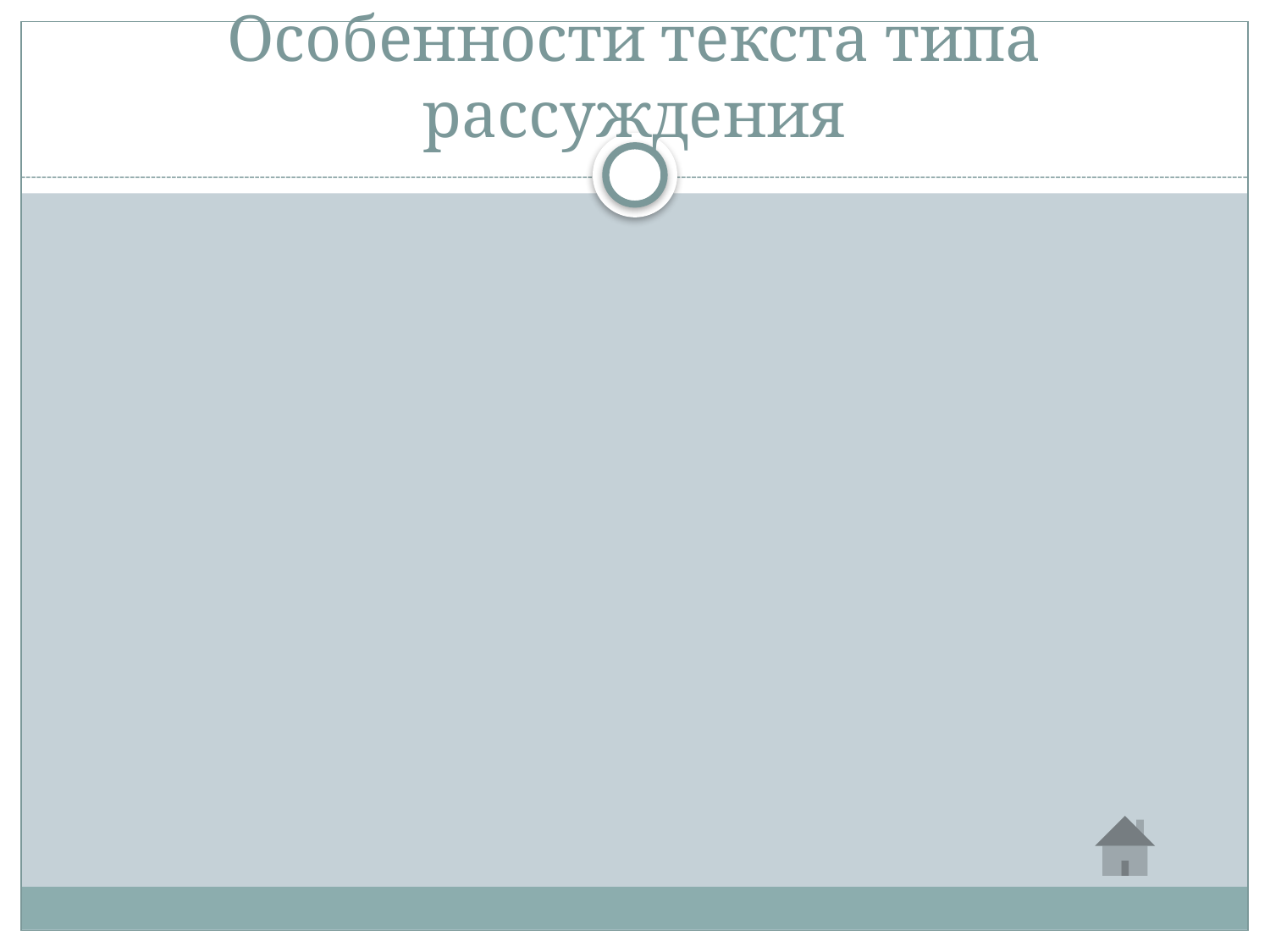

# Особенности текста типа рассуждения
Рассуждение — смысловой тип текста, в котором ут­верждается или отрицается какое-либо явление, факт, понятие.
Рассуждение строится следующим образом: тезис, аргументы, доказывающие его, вывод. Тезис должен быть четко сформулирован и доказуем, аргументы — убедительными.